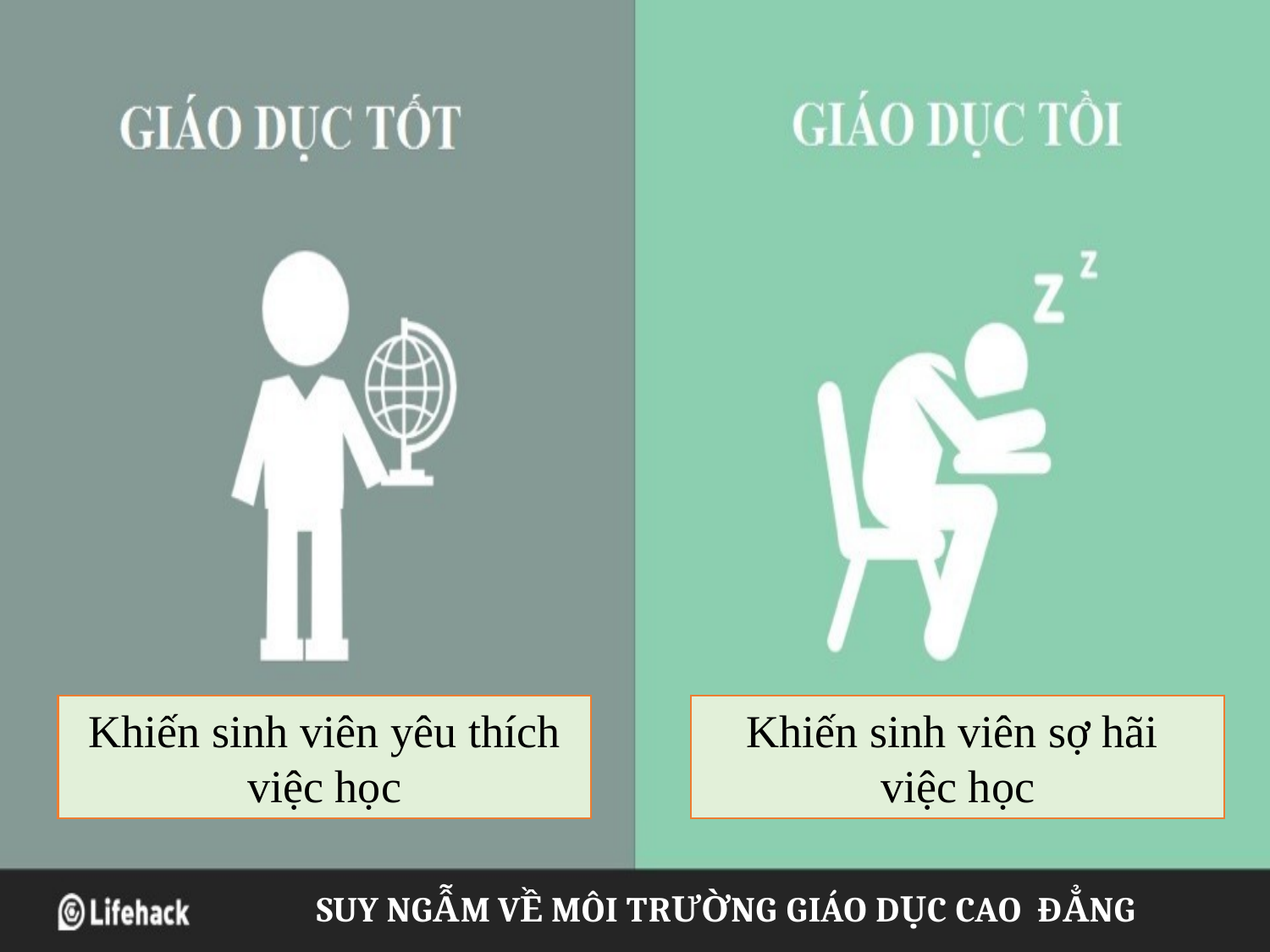

Khiến sinh viên yêu thích việc học
Khiến sinh viên sợ hãi
việc học
SUY NGẪM VỀ MÔI TRƯỜNG GIÁO DỤC CAO  ĐẲNG